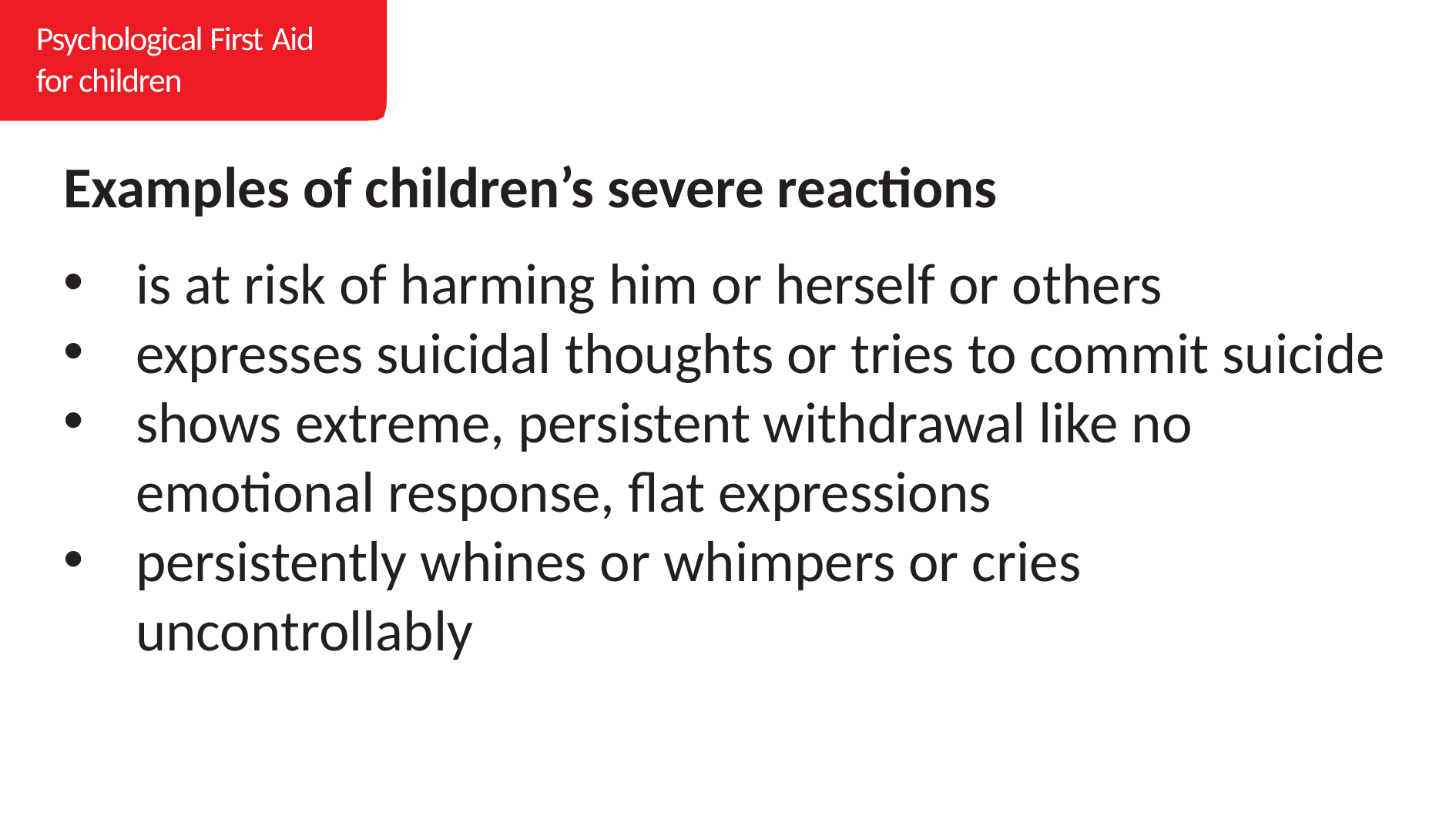

# Examples of children’s severe reactions
is at risk of harming him or herself or others
expresses suicidal thoughts or tries to commit suicide
shows extreme, persistent withdrawal like no emotional response, flat expressions
persistently whines or whimpers or cries uncontrollably